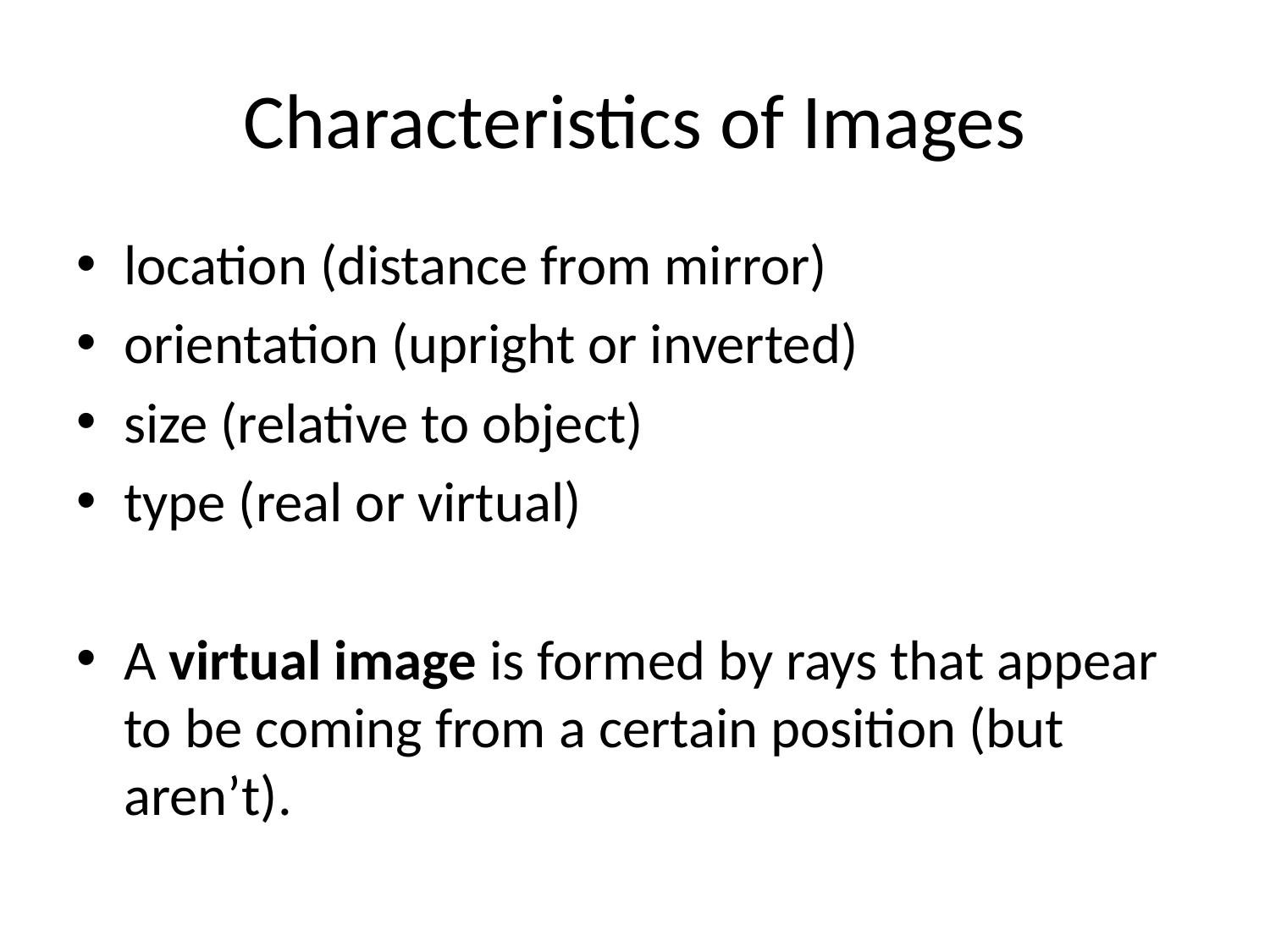

# Characteristics of Images
location (distance from mirror)
orientation (upright or inverted)
size (relative to object)
type (real or virtual)

A virtual image is formed by rays that appear to be coming from a certain position (but aren’t).